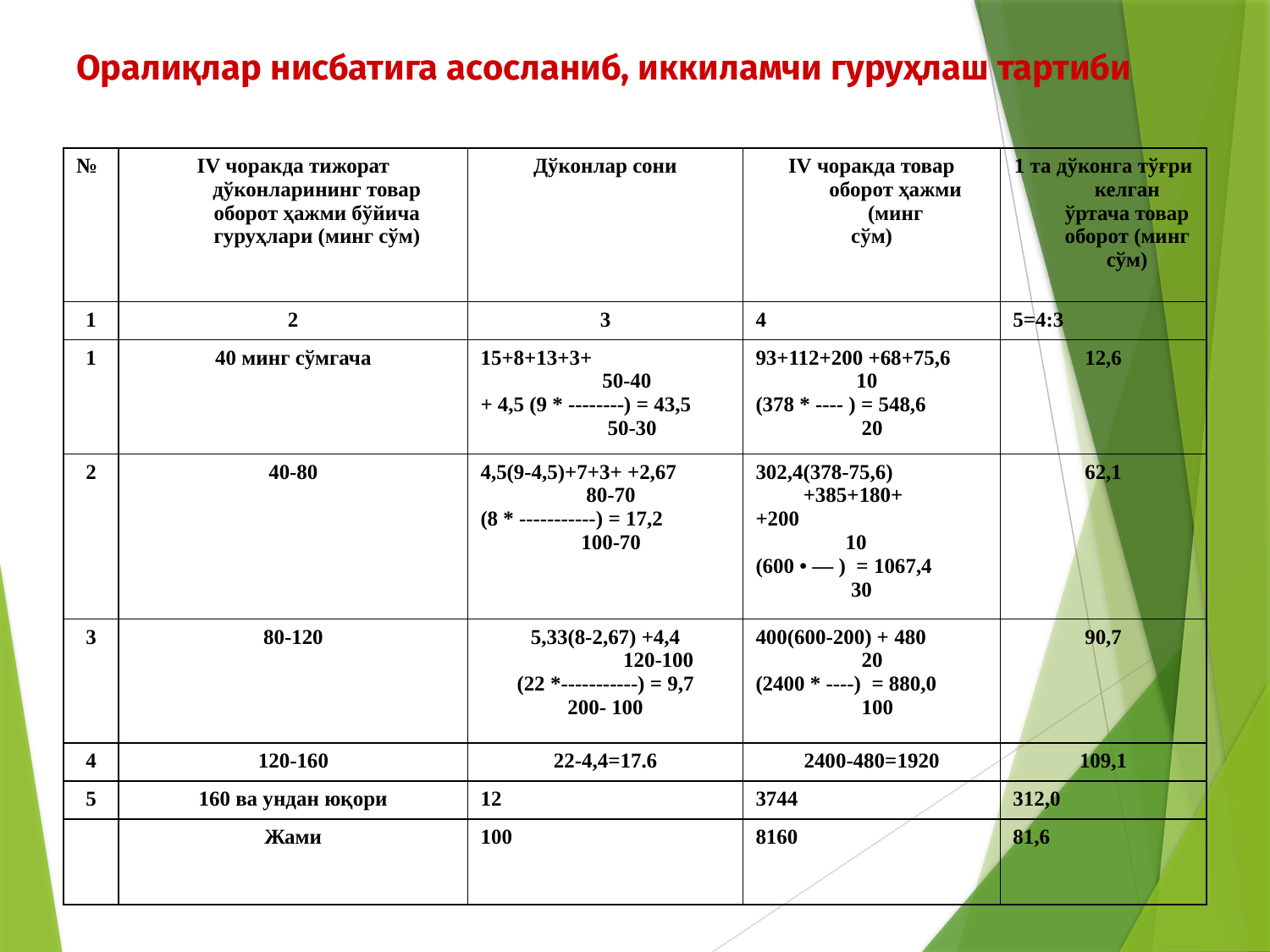

# Оралиқлар нисбатига асосланиб, иккиламчи гуруҳлаш тартиби
| № | IV чоракда тижорат дўконларининг товар оборот ҳажми бўйича гуруҳлари (минг сўм) | Дўконлар сони | IV чоракда товар оборот ҳажми (минг сўм) | 1 та дўконга тўғри келган ўртача товар оборот (минг сўм) |
| --- | --- | --- | --- | --- |
| 1 | 2 | 3 | 4 | 5=4:3 |
| 1 | 40 минг сўмгача | 15+8+13+3+ 50-40 + 4,5 (9 \* --------) = 43,5 50-30 | 93+112+200 +68+75,6 10 (378 \* ---- ) = 548,6 20 | 12,6 |
| 2 | 40-80 | 4,5(9-4,5)+7+3+ +2,67 80-70 (8 \* -----------) = 17,2 100-70 | 302,4(378-75,6) +385+180+ +200 10 (600 • — ) = 1067,4 30 | 62,1 |
| 3 | 80-120 | 5,33(8-2,67) +4,4 120-100 (22 \*-----------) = 9,7 200- 100 | 400(600-200) + 480 20 (2400 \* ----) = 880,0 100 | 90,7 |
| 4 | 120-160 | 22-4,4=17.6 | 2400-480=1920 | 109,1 |
| 5 | 160 ва ундан юқори | 12 | 3744 | 312,0 |
|  | Жами | 100 | 8160 | 81,6 |